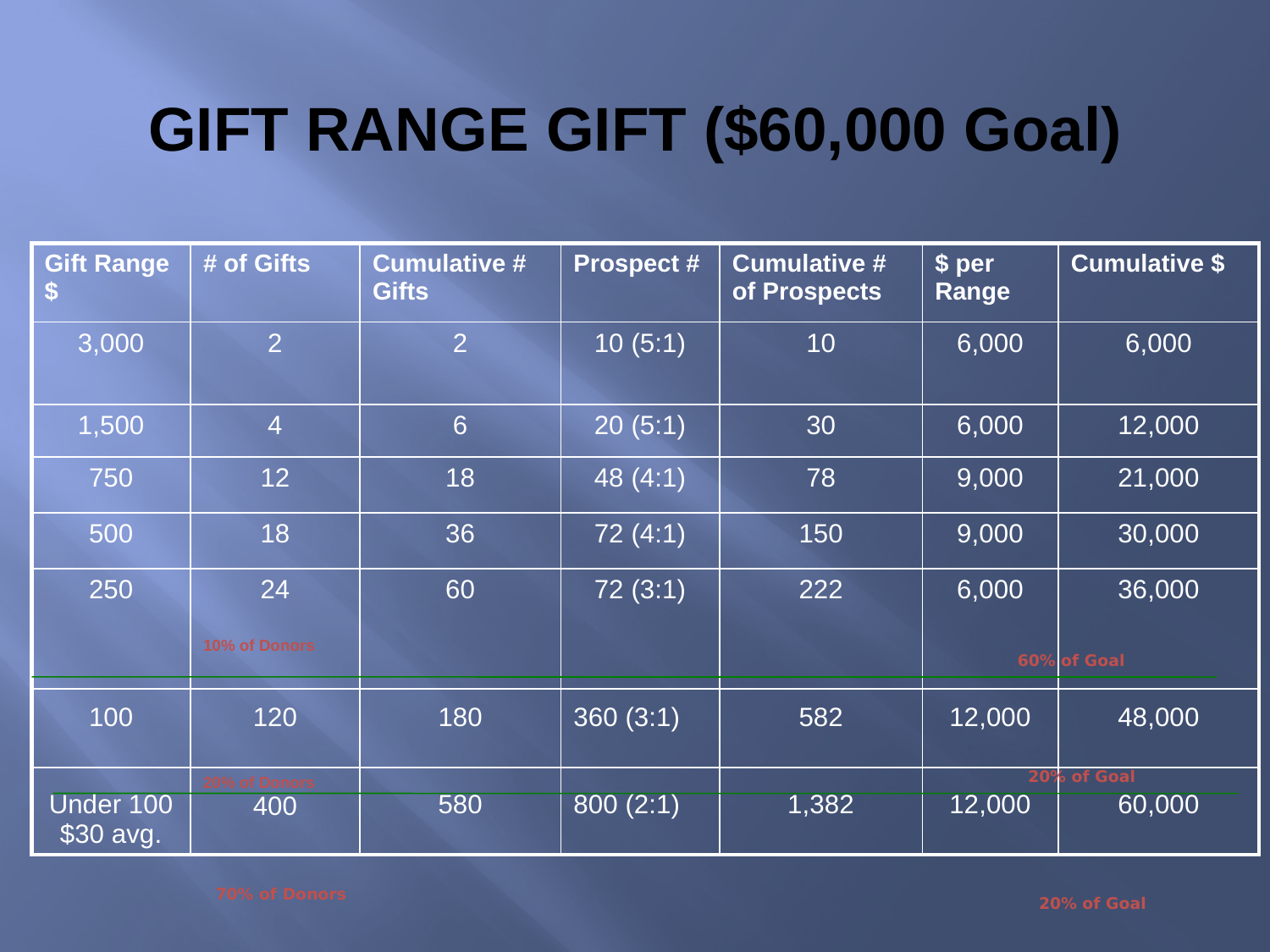

# GIFT RANGE GIFT ($60,000 Goal)
| Gift Range $ | # of Gifts | Cumulative # Gifts | Prospect # | Cumulative # of Prospects | $ per Range | Cumulative $ |
| --- | --- | --- | --- | --- | --- | --- |
| 3,000 | 2 | 2 | 10 (5:1) | 10 | 6,000 | 6,000 |
| 1,500 | 4 | 6 | 20 (5:1) | 30 | 6,000 | 12,000 |
| 750 | 12 | 18 | 48 (4:1) | 78 | 9,000 | 21,000 |
| 500 | 18 | 36 | 72 (4:1) | 150 | 9,000 | 30,000 |
| 250 | 24 10% of Donors | 60 | 72 (3:1) | 222 | 6,000 | 36,000 |
| 100 | 120 | 180 | 360 (3:1) | 582 | 12,000 | 48,000 |
| Under 100 $30 avg. | 20% of Donors 400 | 580 | 800 (2:1) | 1,382 | 12,000 | 60,000 |
60% of Goal

20% of Goal

70% of Donors
20% of Goal